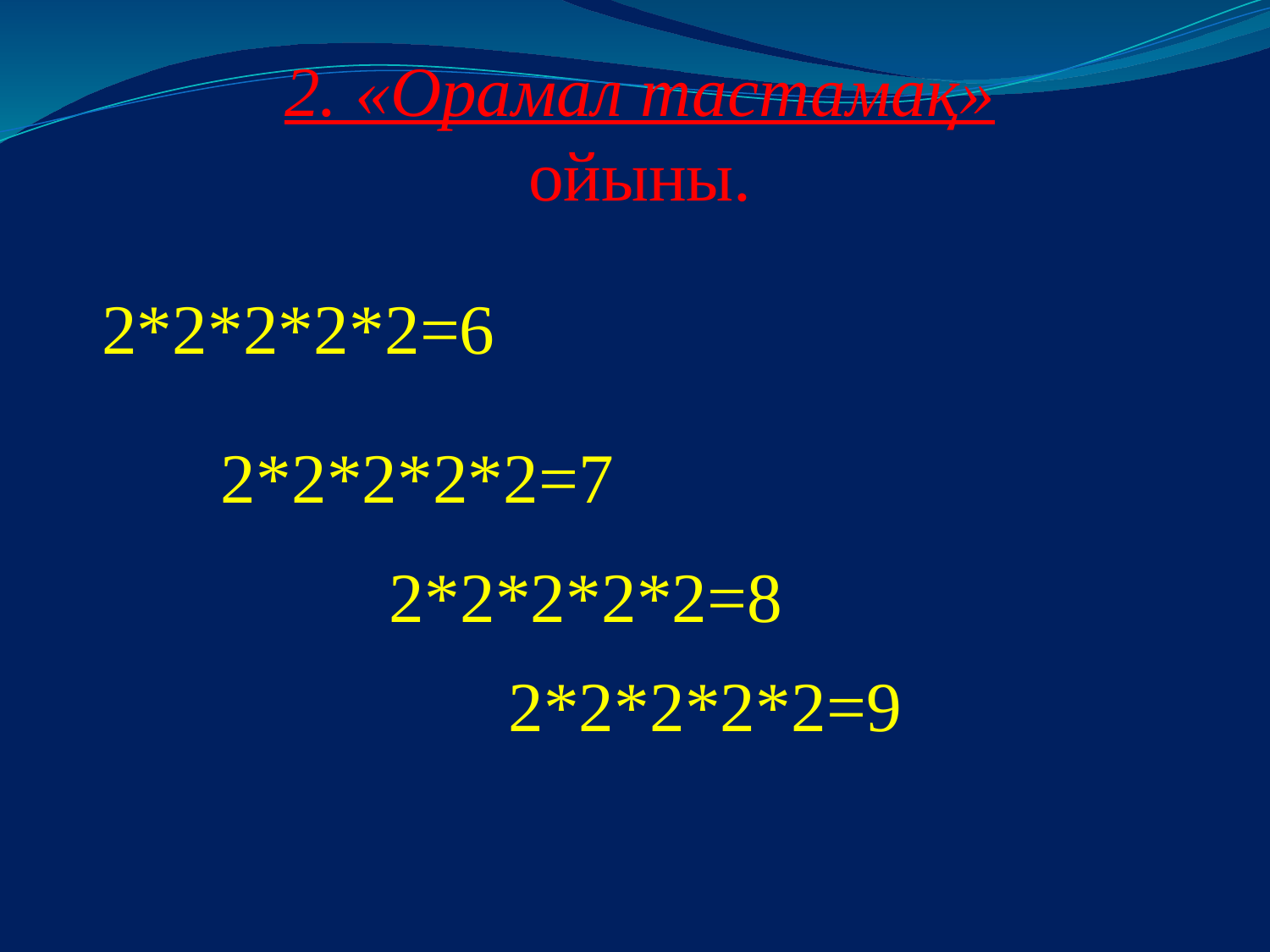

2. «Орамал тастамақ» ойыны.

2*2*2*2*2=6
2*2*2*2*2=7
2*2*2*2*2=8
2*2*2*2*2=9